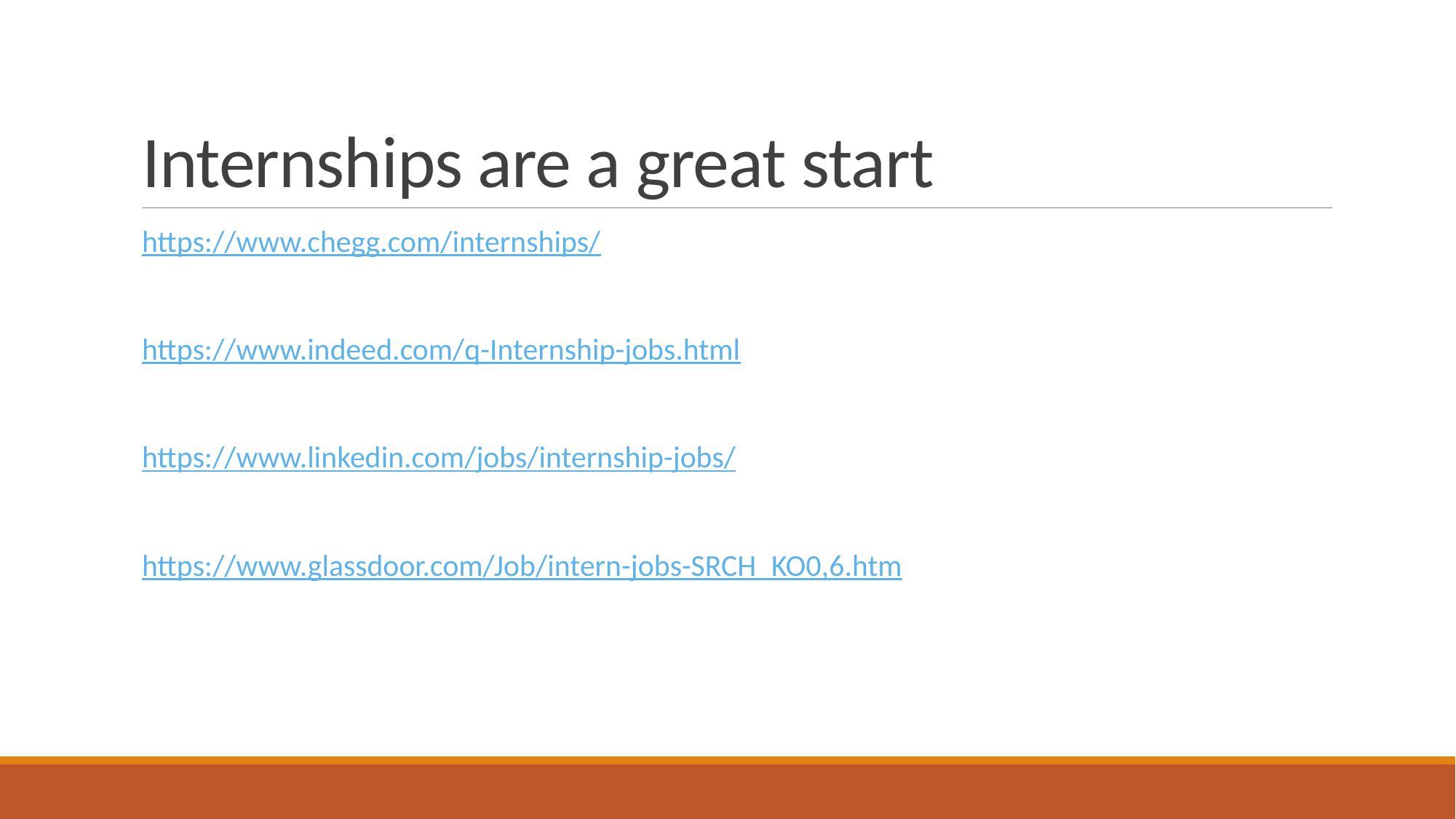

# Internships are a great start
https://www.chegg.com/internships/

https://www.indeed.com/q-Internship-jobs.html

https://www.linkedin.com/jobs/internship-jobs/

https://www.glassdoor.com/Job/intern-jobs-SRCH_KO0,6.htm